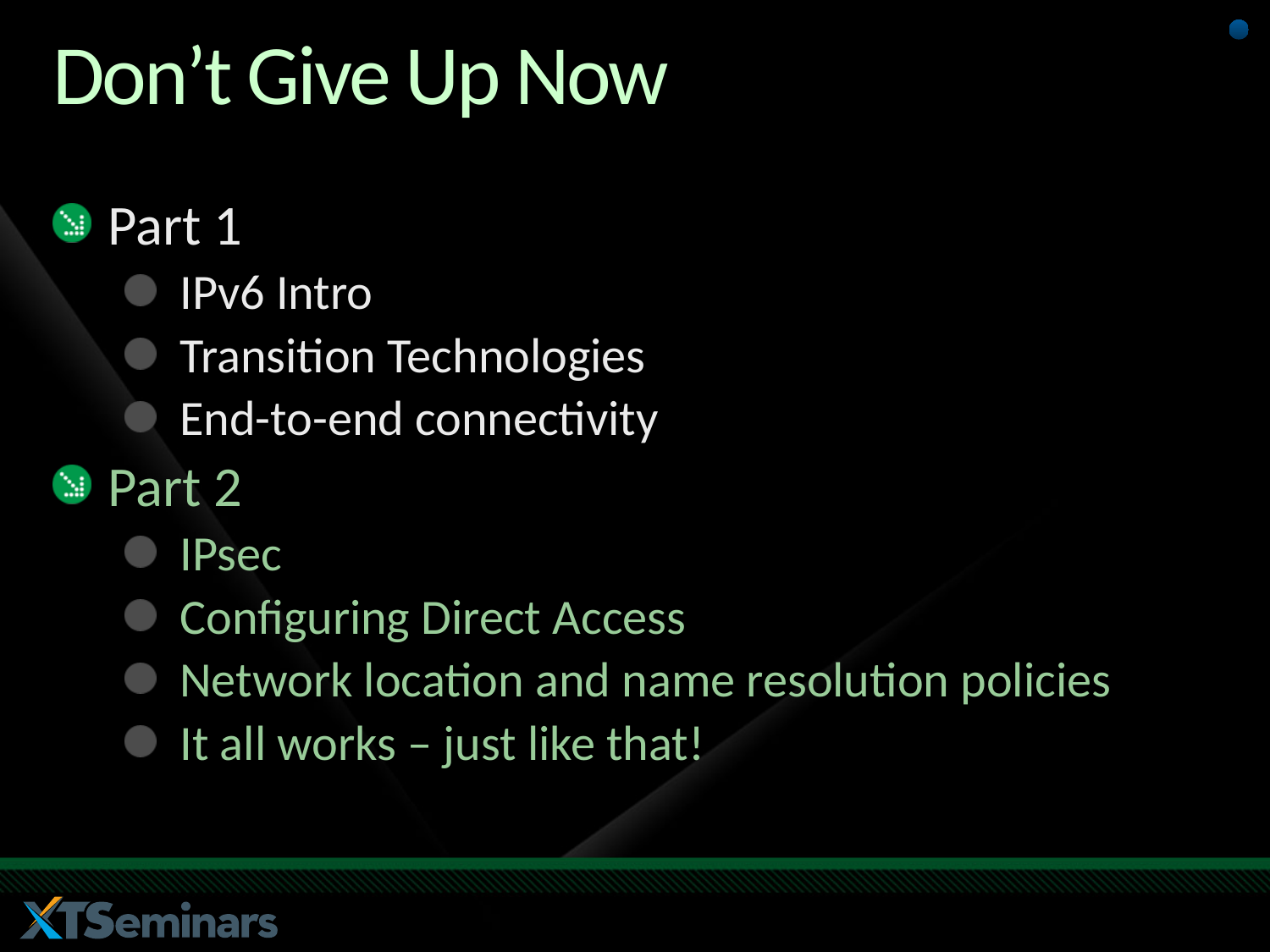

# Don’t Give Up Now
Part 1
IPv6 Intro
Transition Technologies
End-to-end connectivity
Part 2
IPsec
Configuring Direct Access
Network location and name resolution policies
It all works – just like that!